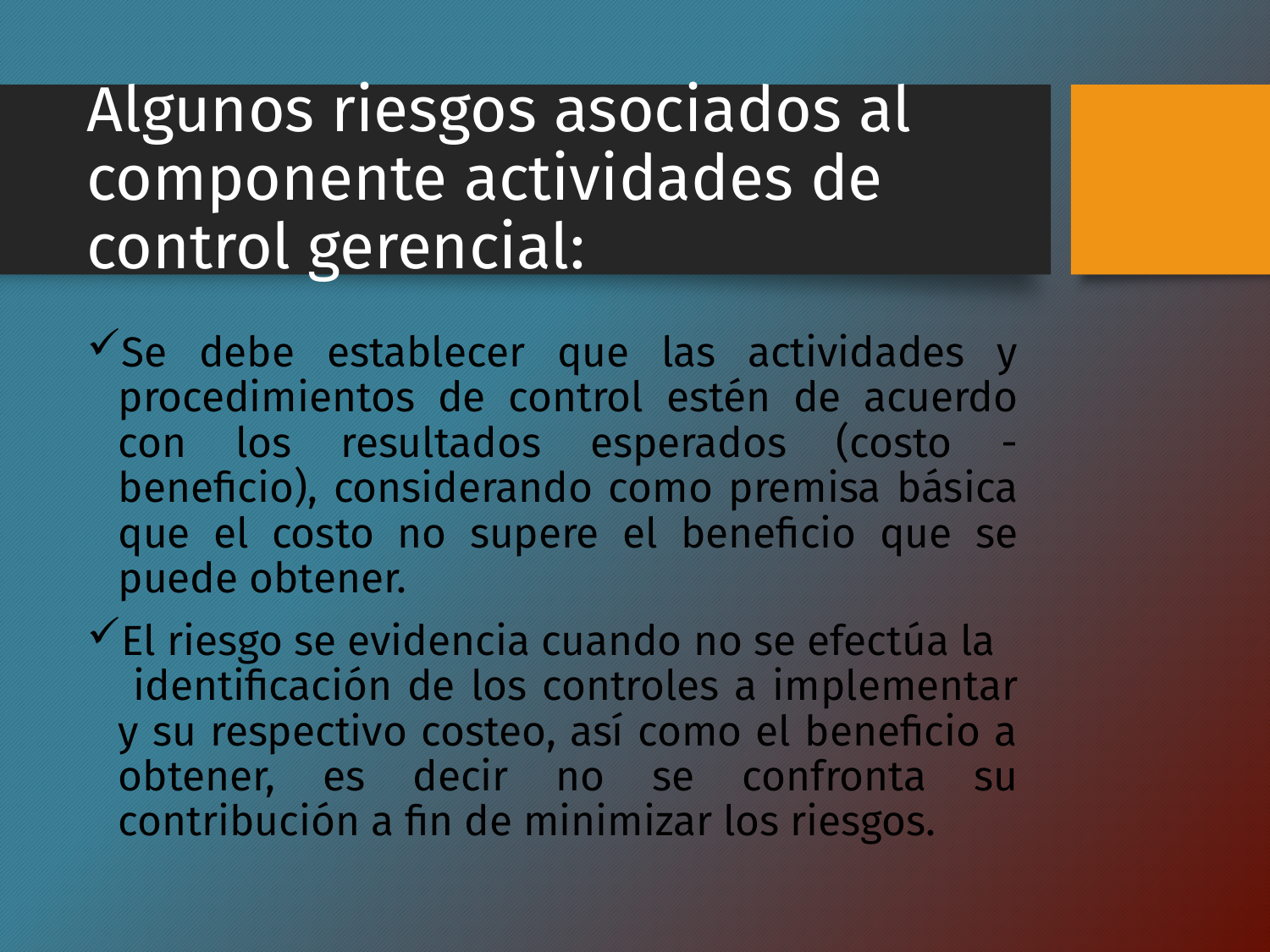

# Algunos riesgos asociados al componente actividades de control gerencial:
Se debe establecer que las actividades y procedimientos de control estén de acuerdo con los resultados esperados (costo - beneficio), considerando como premisa básica que el costo no supere el beneficio que se puede obtener.
El riesgo se evidencia cuando no se efectúa la    identificación de los controles a implementar y su respectivo costeo, así como el beneficio a obtener, es decir no se confronta su contribución a fin de minimizar los riesgos.